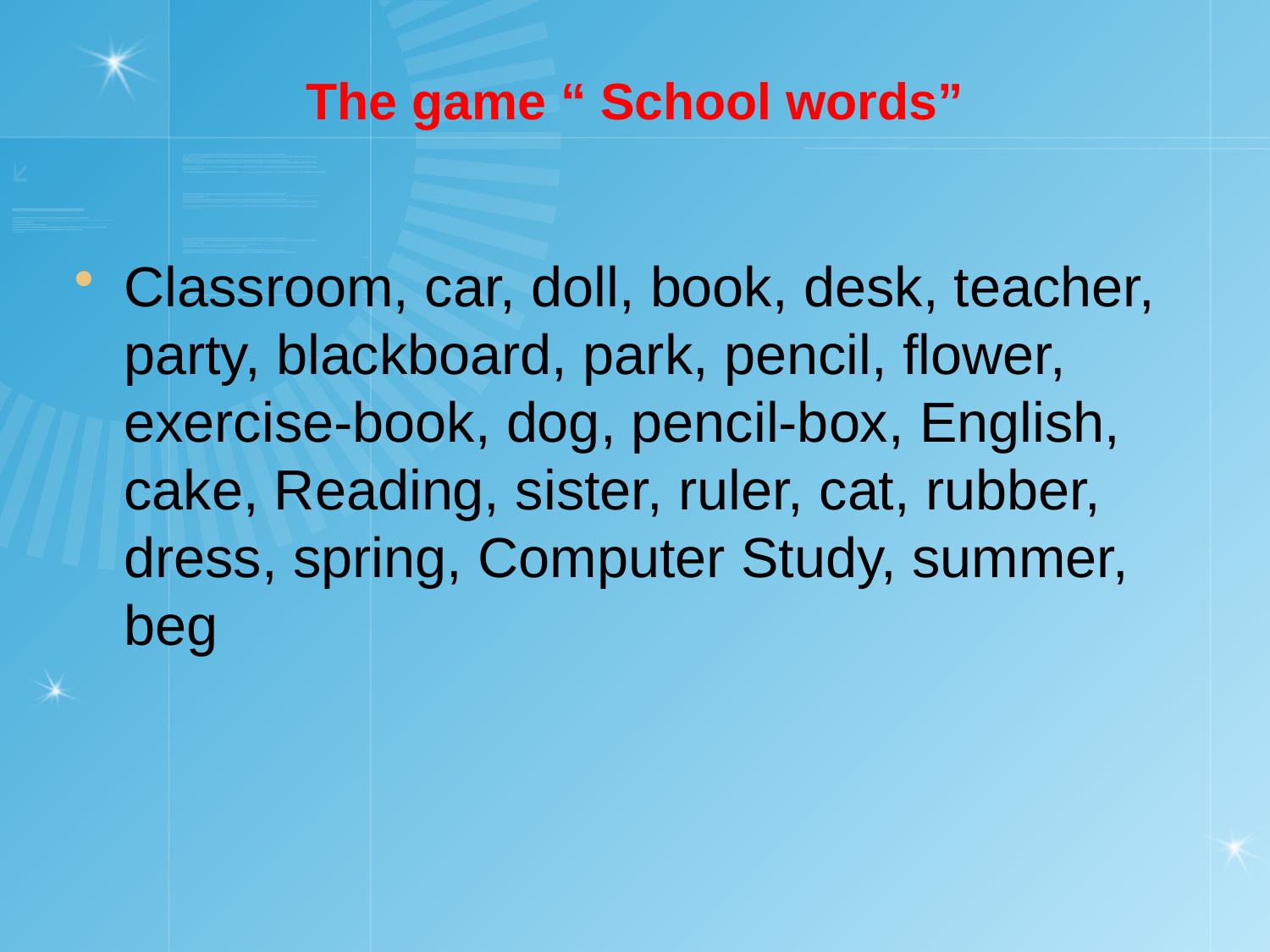

# The game “ School words”

Classroom, car, doll, book, desk, teacher, party, blackboard, park, pencil, flower, exercise-book, dog, pencil-box, English, cake, Reading, sister, ruler, cat, rubber, dress, spring, Computer Study, summer, beg